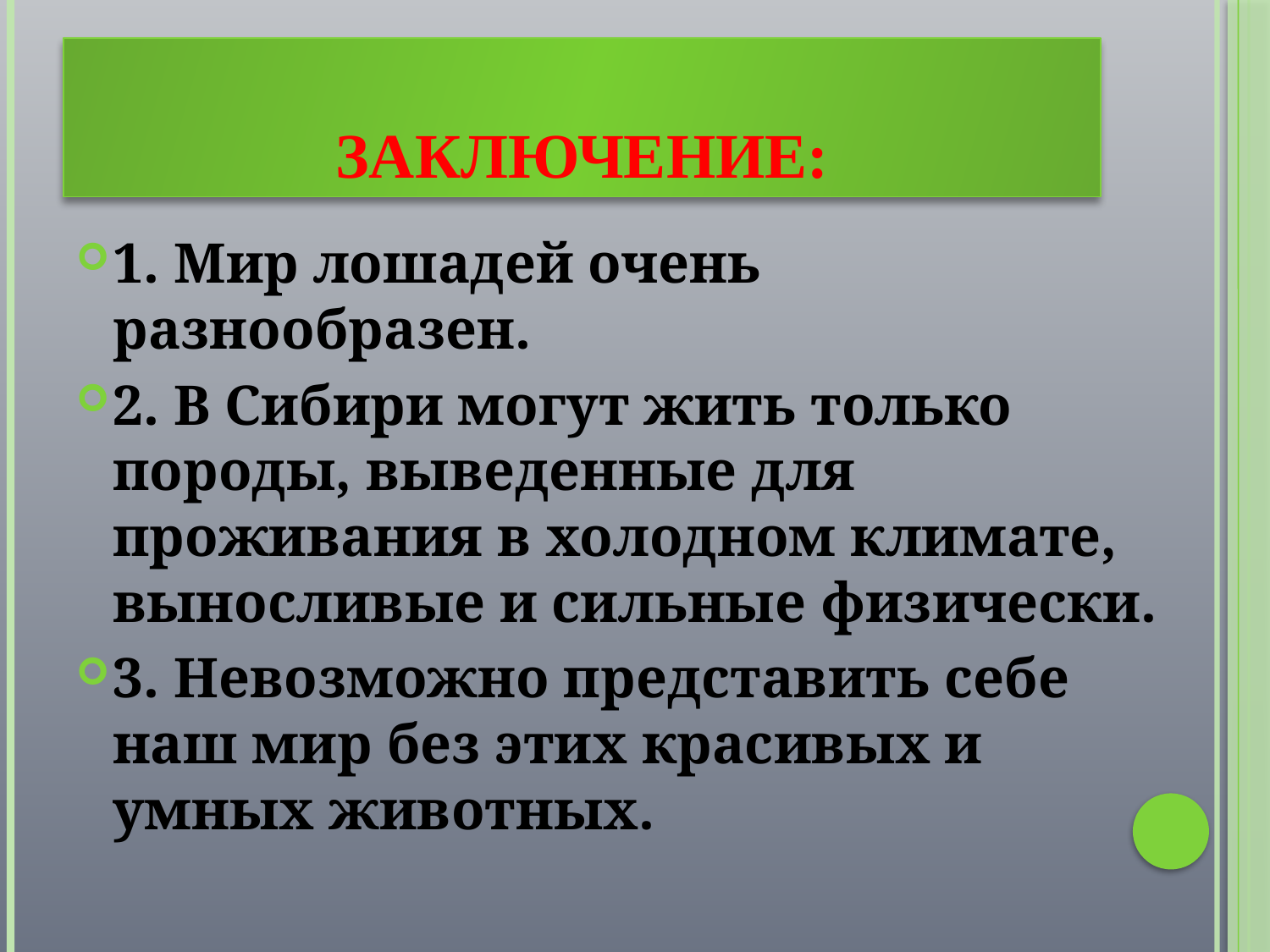

# Заключение:
1. Мир лошадей очень разнообразен.
2. В Сибири могут жить только породы, выведенные для проживания в холодном климате, выносливые и сильные физически.
3. Невозможно представить себе наш мир без этих красивых и умных животных.